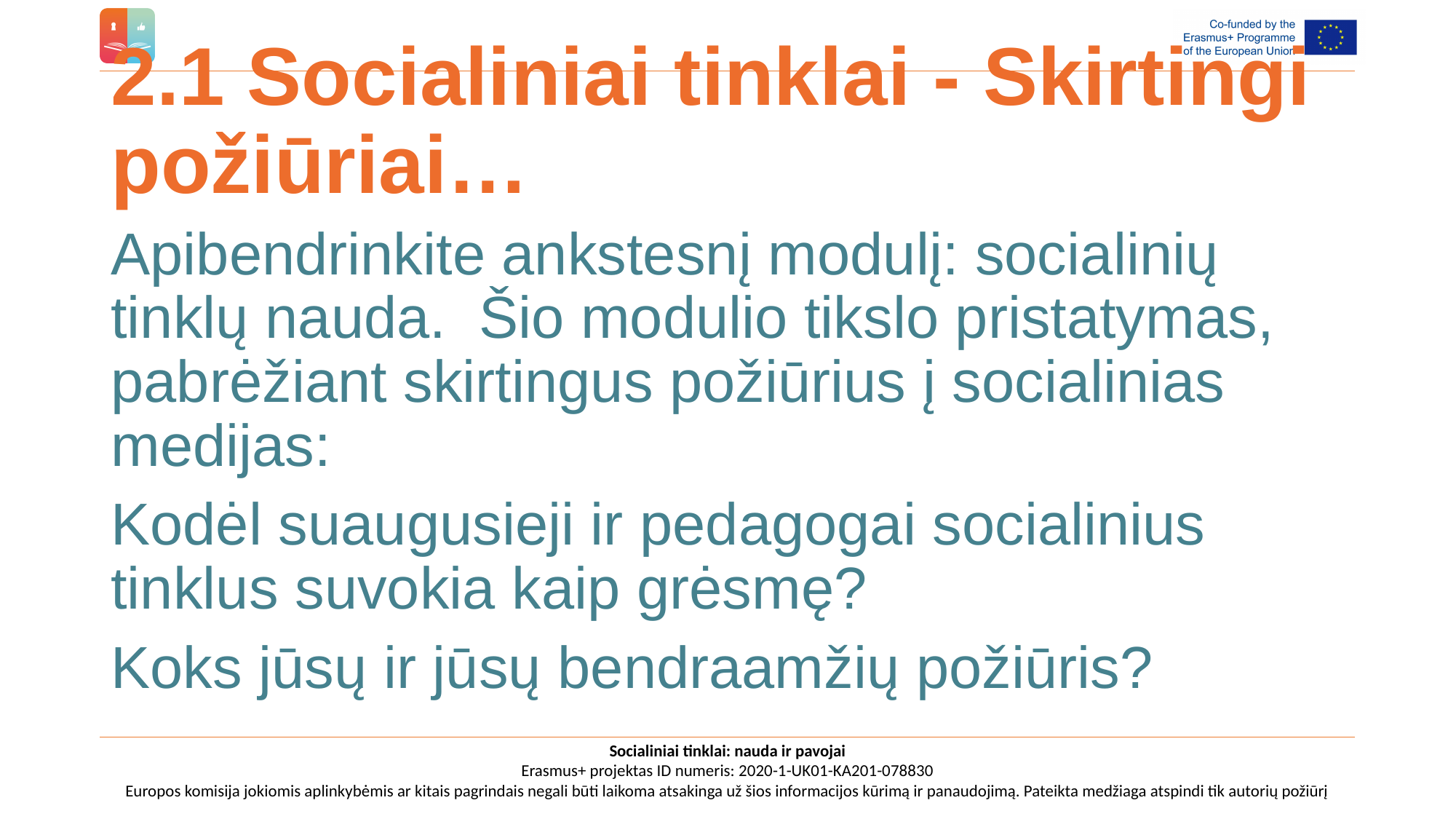

# 2.1 Socialiniai tinklai - Skirtingi požiūriai…
Apibendrinkite ankstesnį modulį: socialinių tinklų nauda.  Šio modulio tikslo pristatymas, pabrėžiant skirtingus požiūrius į socialinias medijas:
Kodėl suaugusieji ir pedagogai socialinius tinklus suvokia kaip grėsmę?
Koks jūsų ir jūsų bendraamžių požiūris?

Socialiniai tinklai: nauda ir pavojai
Erasmus+ projektas ID numeris: 2020-1-UK01-KA201-078830
Europos komisija jokiomis aplinkybėmis ar kitais pagrindais negali būti laikoma atsakinga už šios informacijos kūrimą ir panaudojimą. Pateikta medžiaga atspindi tik autorių požiūrį